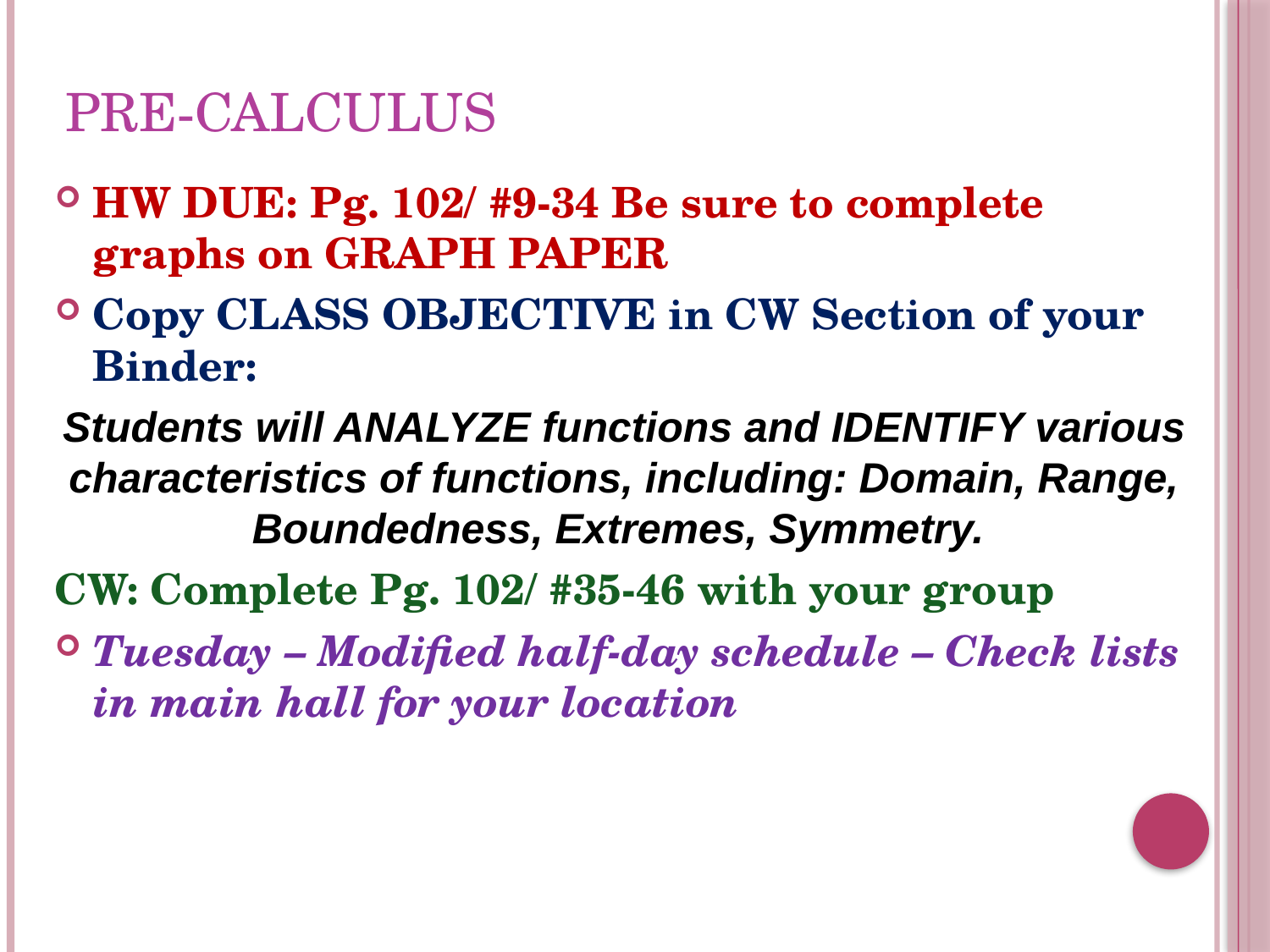

# Pre-Calculus
HW DUE: Pg. 102/ #9-34 Be sure to complete graphs on GRAPH PAPER
Copy CLASS OBJECTIVE in CW Section of your Binder:
Students will ANALYZE functions and IDENTIFY various characteristics of functions, including: Domain, Range, Boundedness, Extremes, Symmetry.
CW: Complete Pg. 102/ #35-46 with your group
Tuesday – Modified half-day schedule – Check lists in main hall for your location